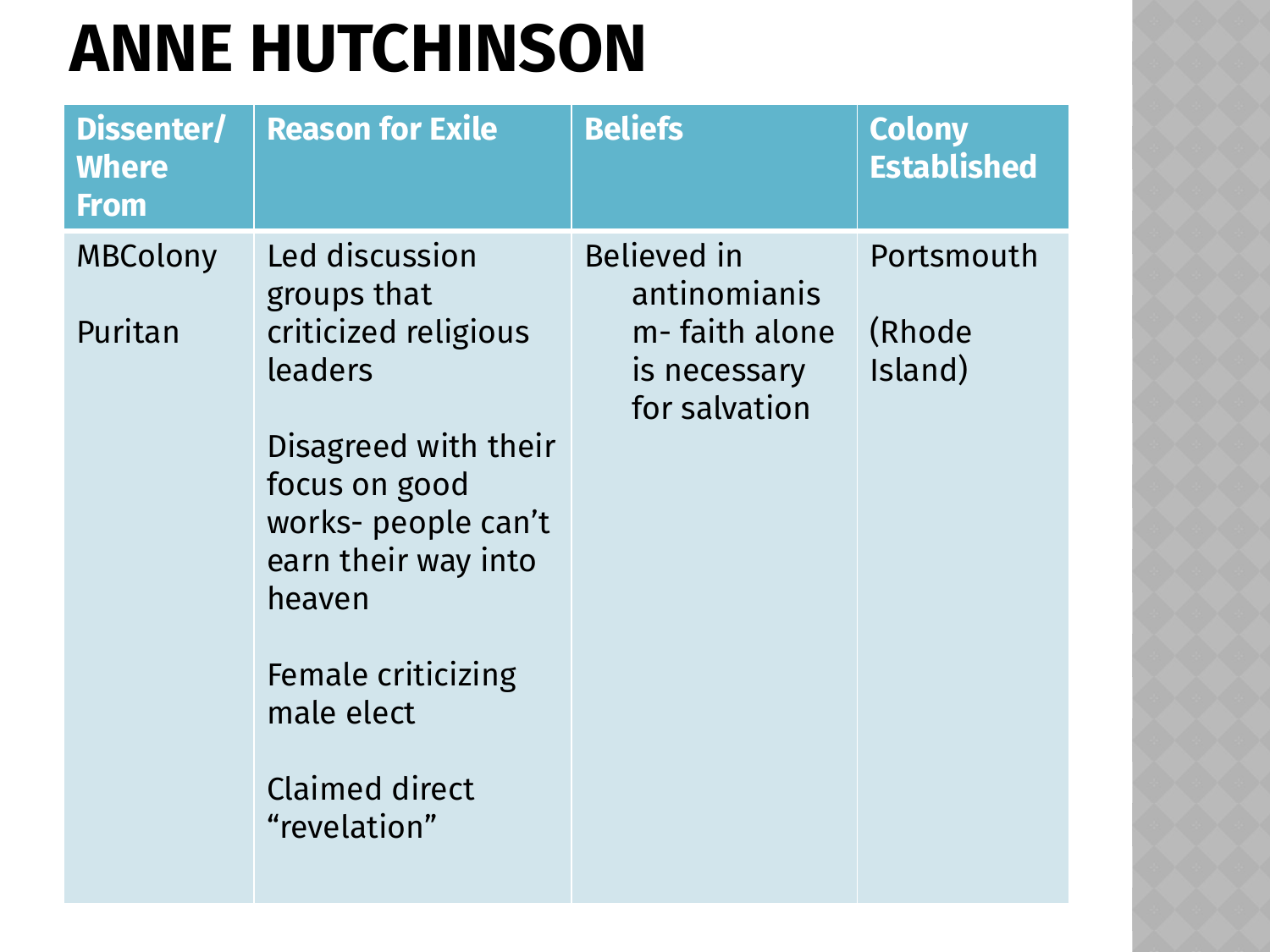

# Anne hutchinson
| Dissenter/ Where From | Reason for Exile | Beliefs | Colony Established |
| --- | --- | --- | --- |
| MBColony Puritan | Led discussion groups that criticized religious leaders Disagreed with their focus on good works- people can’t earn their way into heaven Female criticizing male elect Claimed direct “revelation” | Believed in antinomianism- faith alone is necessary for salvation | Portsmouth (Rhode Island) |